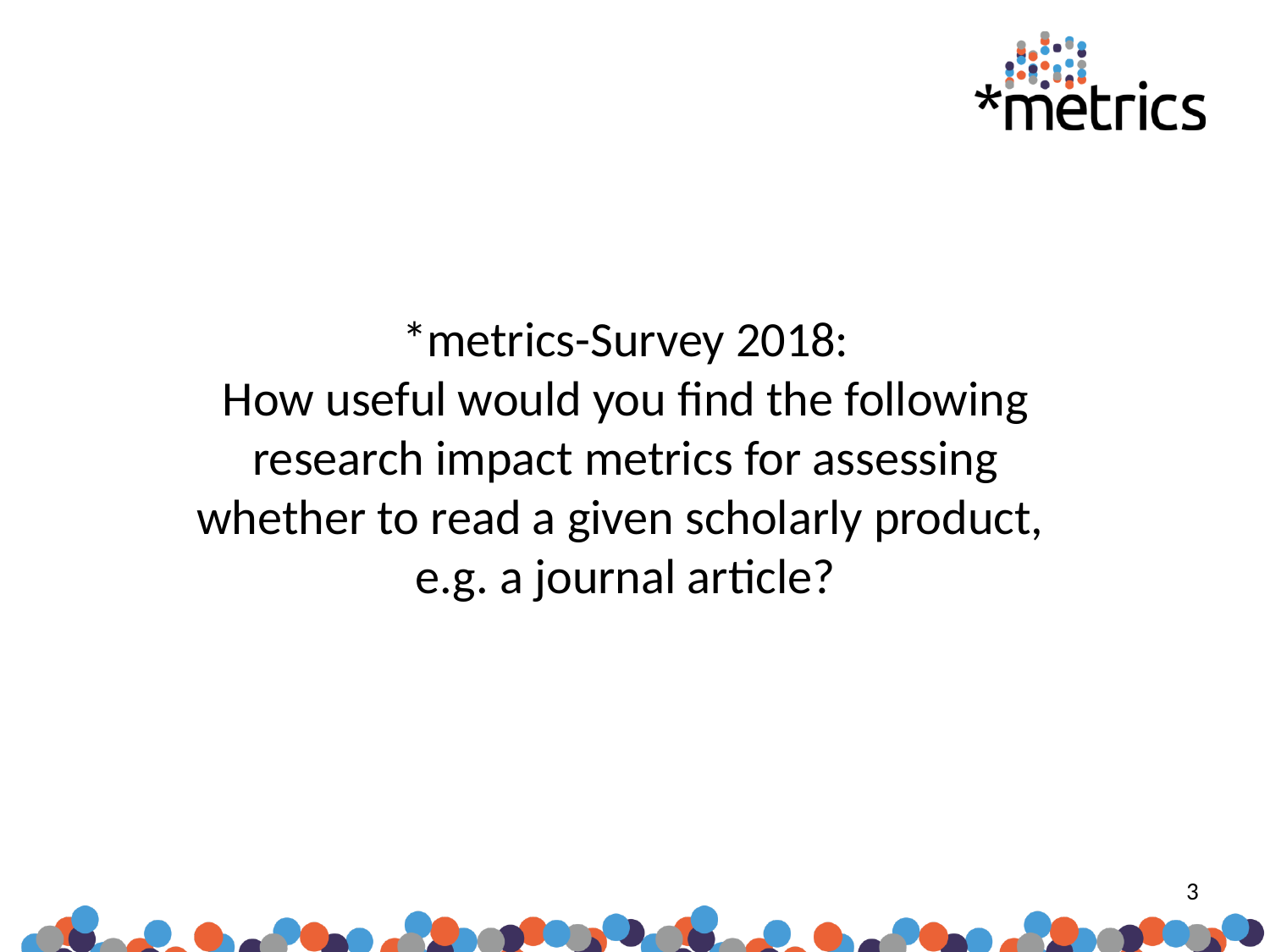

*metrics-Survey 2018:
How useful would you find the following research impact metrics for assessing whether to read a given scholarly product,
e.g. a journal article?
3